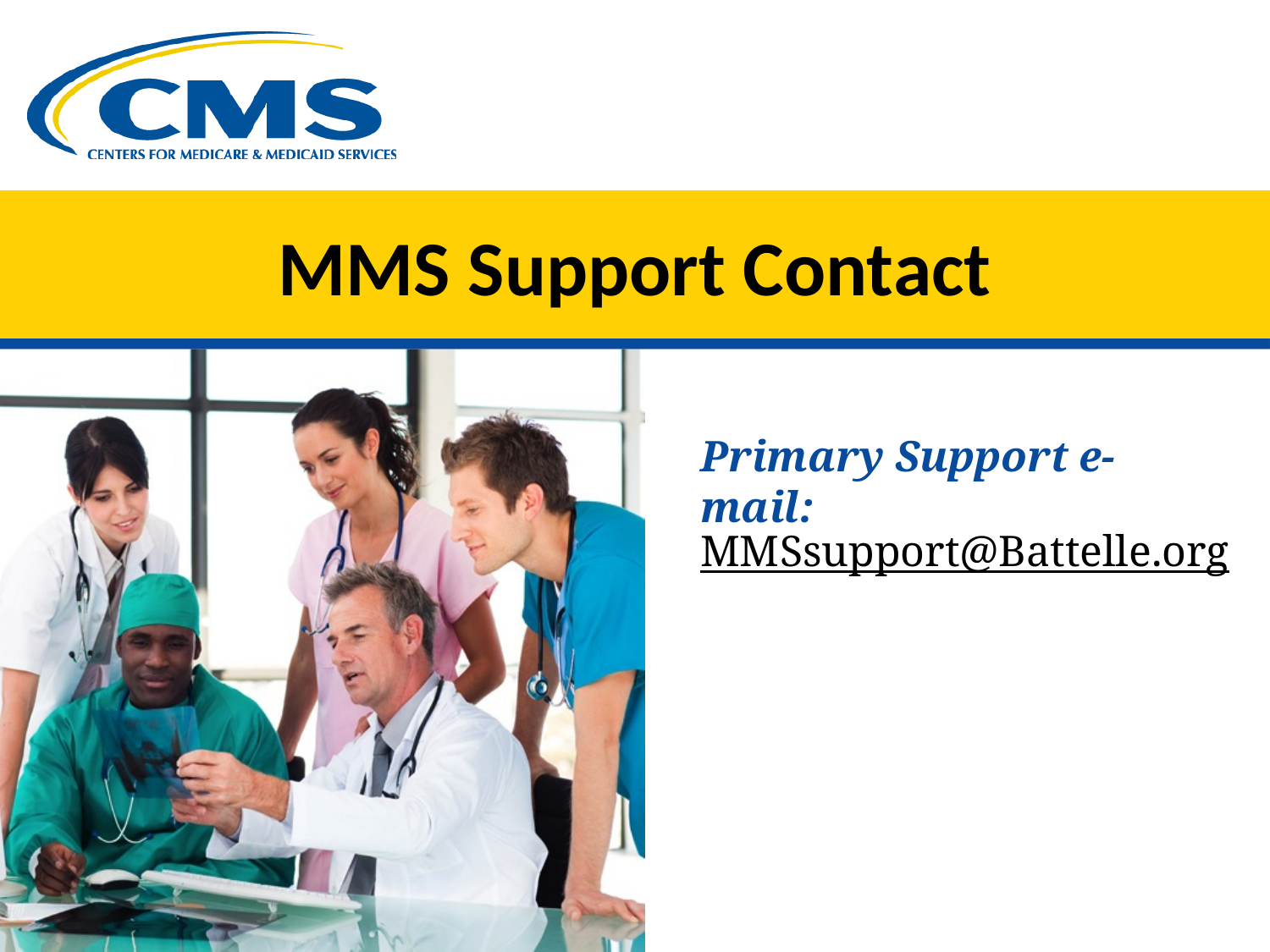

# MMS Support Contact
Primary Support e-mail:
MMSsupport@Battelle.org